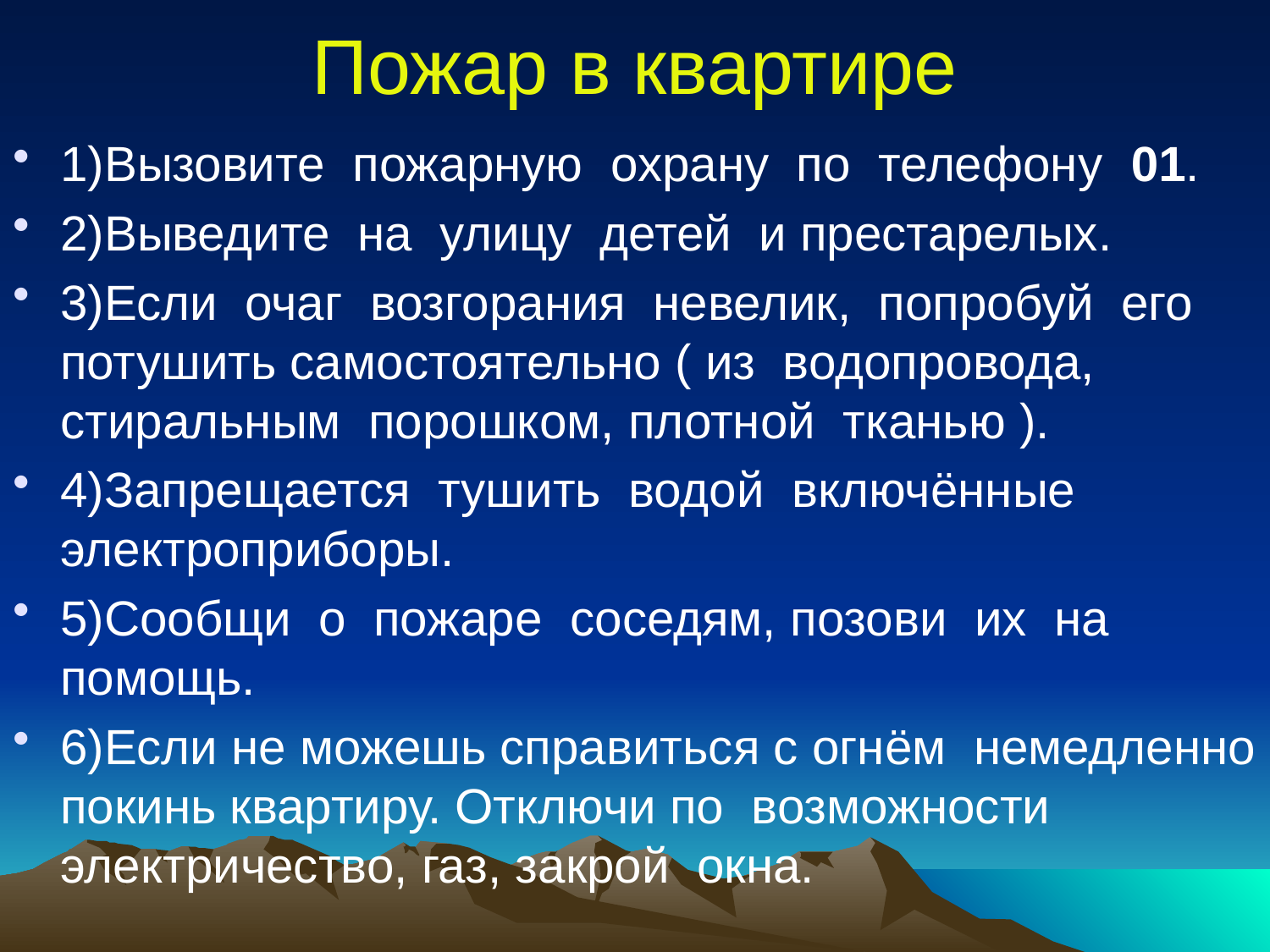

# Пожар в квартире
1)Вызовите  пожарную  охрану  по  телефону  01.
2)Выведите  на  улицу  детей  и престарелых.
3)Если  очаг  возгорания  невелик,  попробуй  его  потушить самостоятельно ( из  водопровода, стиральным  порошком, плотной  тканью ).
4)Запрещается  тушить  водой  включённые электроприборы.
5)Сообщи  о  пожаре  соседям, позови  их  на помощь.
6)Если не можешь справиться с огнём  немедленно покинь квартиру. Отключи по  возможности электричество, газ, закрой  окна.